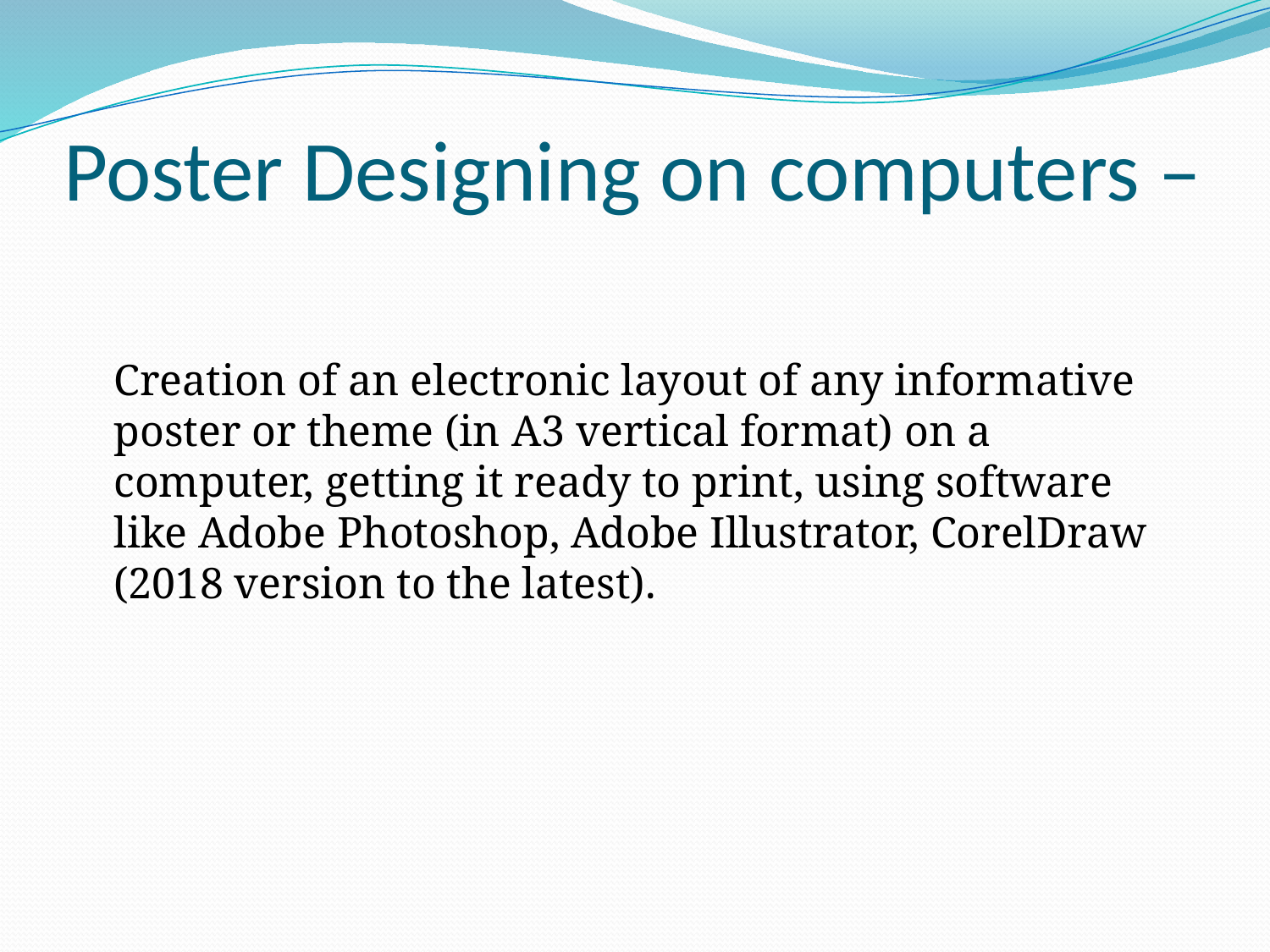

# Poster Designing on computers –
	Creation of an electronic layout of any informative poster or theme (in A3 vertical format) on a computer, getting it ready to print, using software like Adobe Photoshop, Adobe Illustrator, CorelDraw (2018 version to the latest).